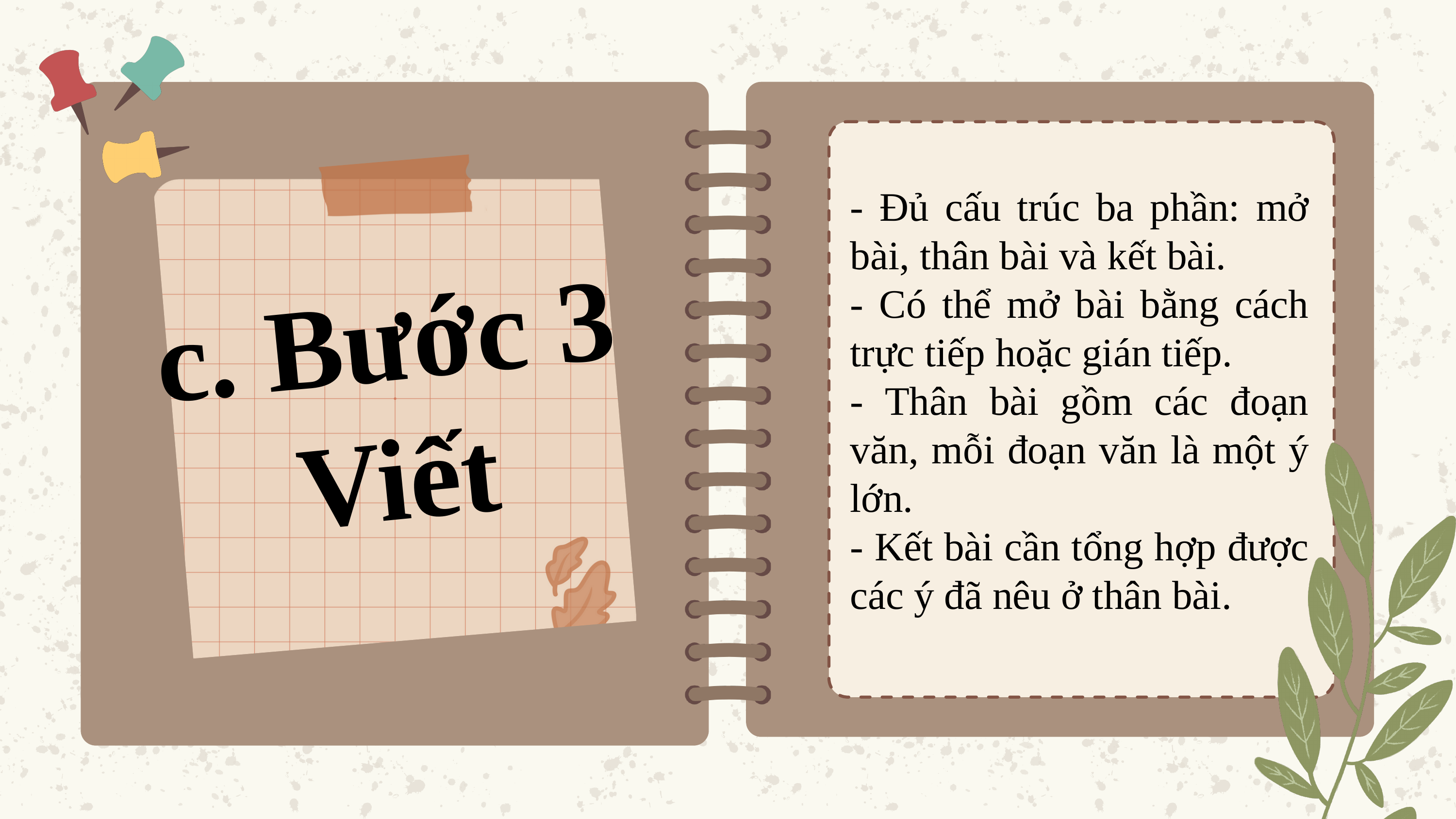

- Đủ cấu trúc ba phần: mở bài, thân bài và kết bài.
- Có thể mở bài bằng cách trực tiếp hoặc gián tiếp.
- Thân bài gồm các đoạn văn, mỗi đoạn văn là một ý lớn.
- Kết bài cần tổng hợp được các ý đã nêu ở thân bài.
c. Bước 3 Viết